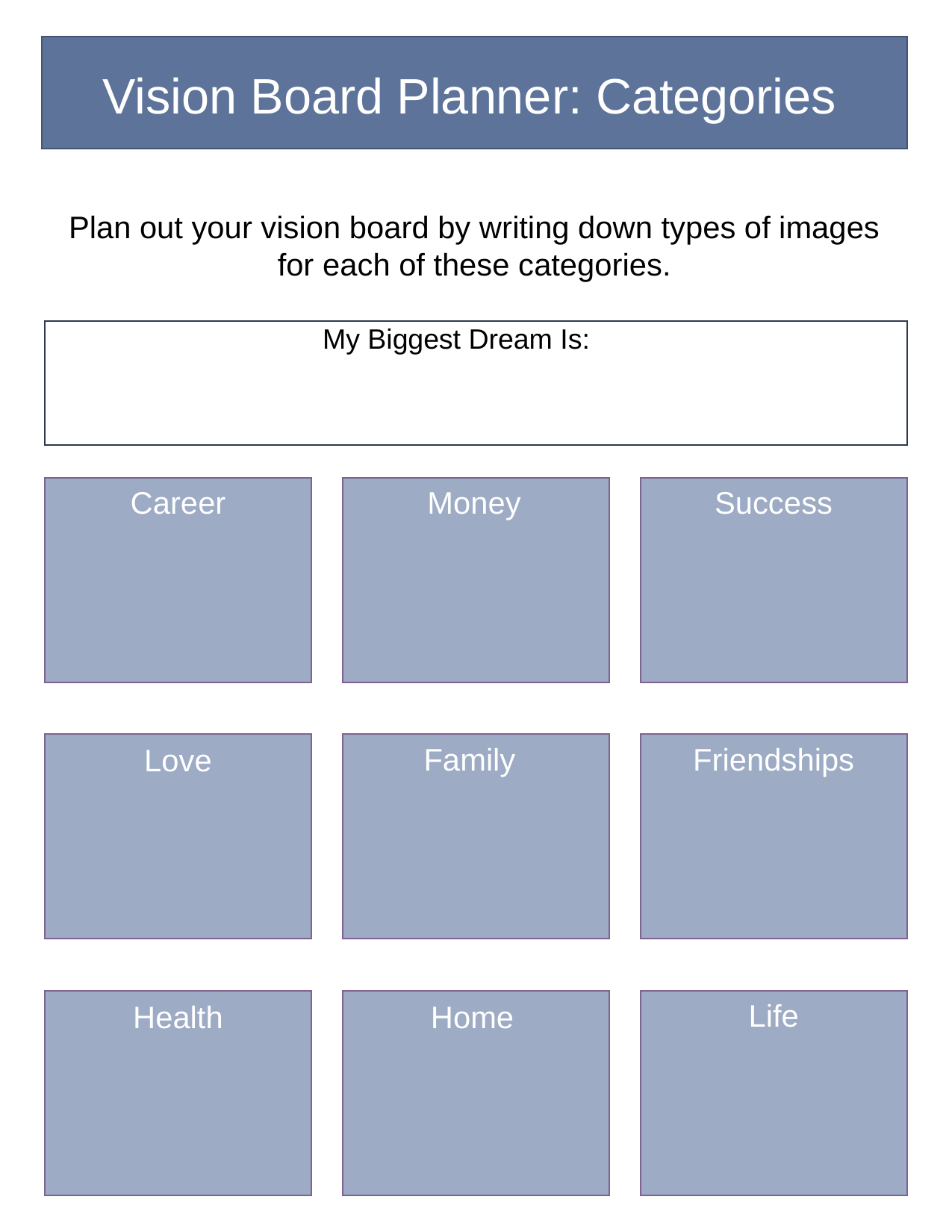

Vision Board Planner: Categories
Plan out your vision board by writing down types of images for each of these categories.
My Biggest Dream Is:

Career

Money

Success

Family

Friendships
Love
Life

Health
Home